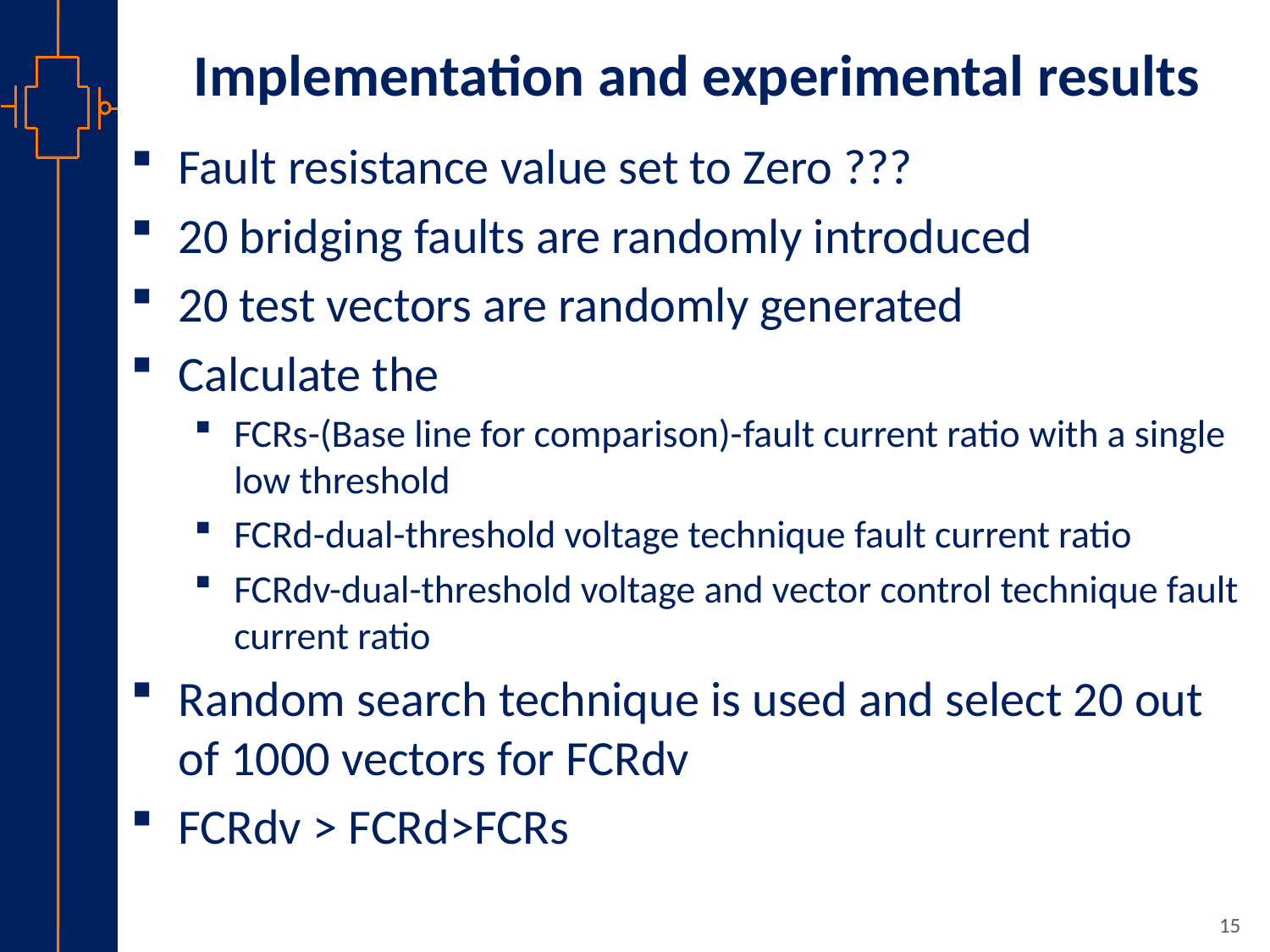

# Implementation and experimental results
Fault resistance value set to Zero ???
20 bridging faults are randomly introduced
20 test vectors are randomly generated
Calculate the
FCRs-(Base line for comparison)-fault current ratio with a single low threshold
FCRd-dual-threshold voltage technique fault current ratio
FCRdv-dual-threshold voltage and vector control technique fault current ratio
Random search technique is used and select 20 out of 1000 vectors for FCRdv
FCRdv > FCRd>FCRs
15